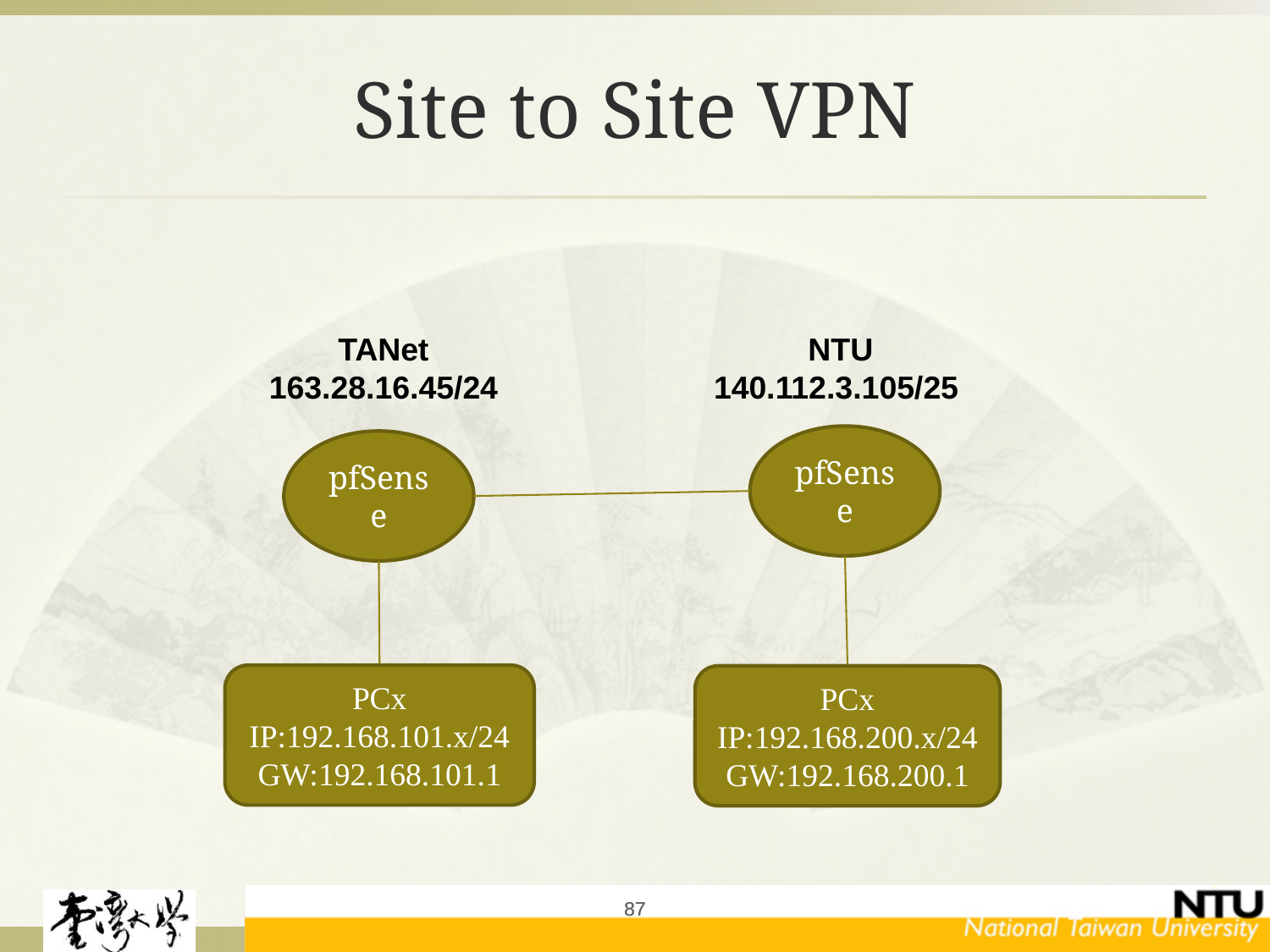

# Site to Site VPN
NTU
140.112.3.105/25
TANet
163.28.16.45/24
pfSense
pfSense
PCx
IP:192.168.101.x/24
GW:192.168.101.1
PCx
IP:192.168.200.x/24
GW:192.168.200.1
87
87